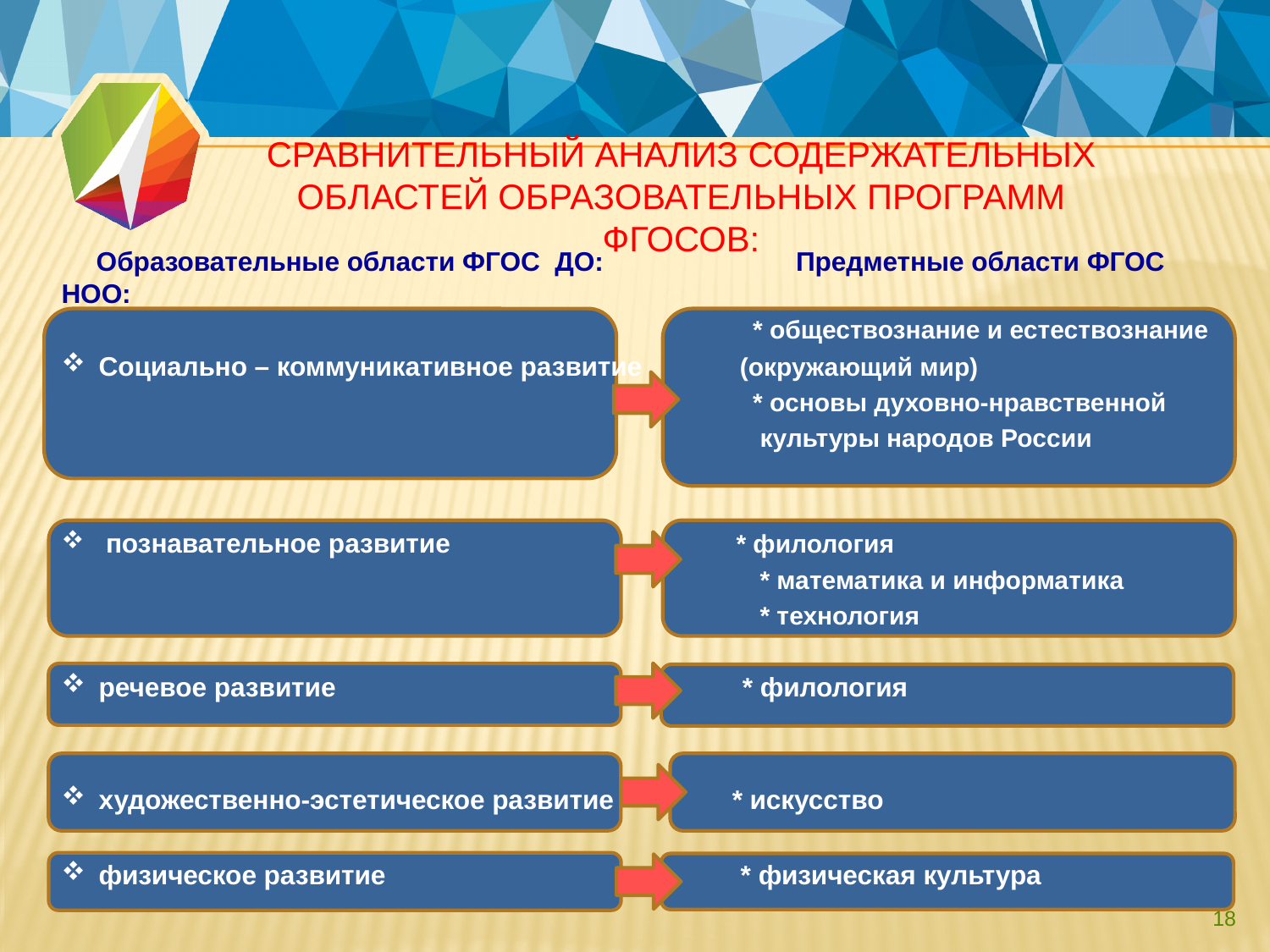

# Сравнительный анализ содержательных областей образовательных программ ФГОСов:
     Образовательные области ФГОС  ДО:                          Предметные области ФГОС НОО:
                                                                                                   * обществознание и естествознание
Социально – коммуникативное развитие              (окружающий мир)
                                                                                                   * основы духовно-нравственной
                                                                                                    культуры народов России

 познавательное развитие                                         * филология
                                                                                                    * математика и информатика
                                                                                                    * технология

речевое развитие                                                       * филология

художественно-эстетическое развитие                * искусство

физическое развитие                                                * физическая культура

18